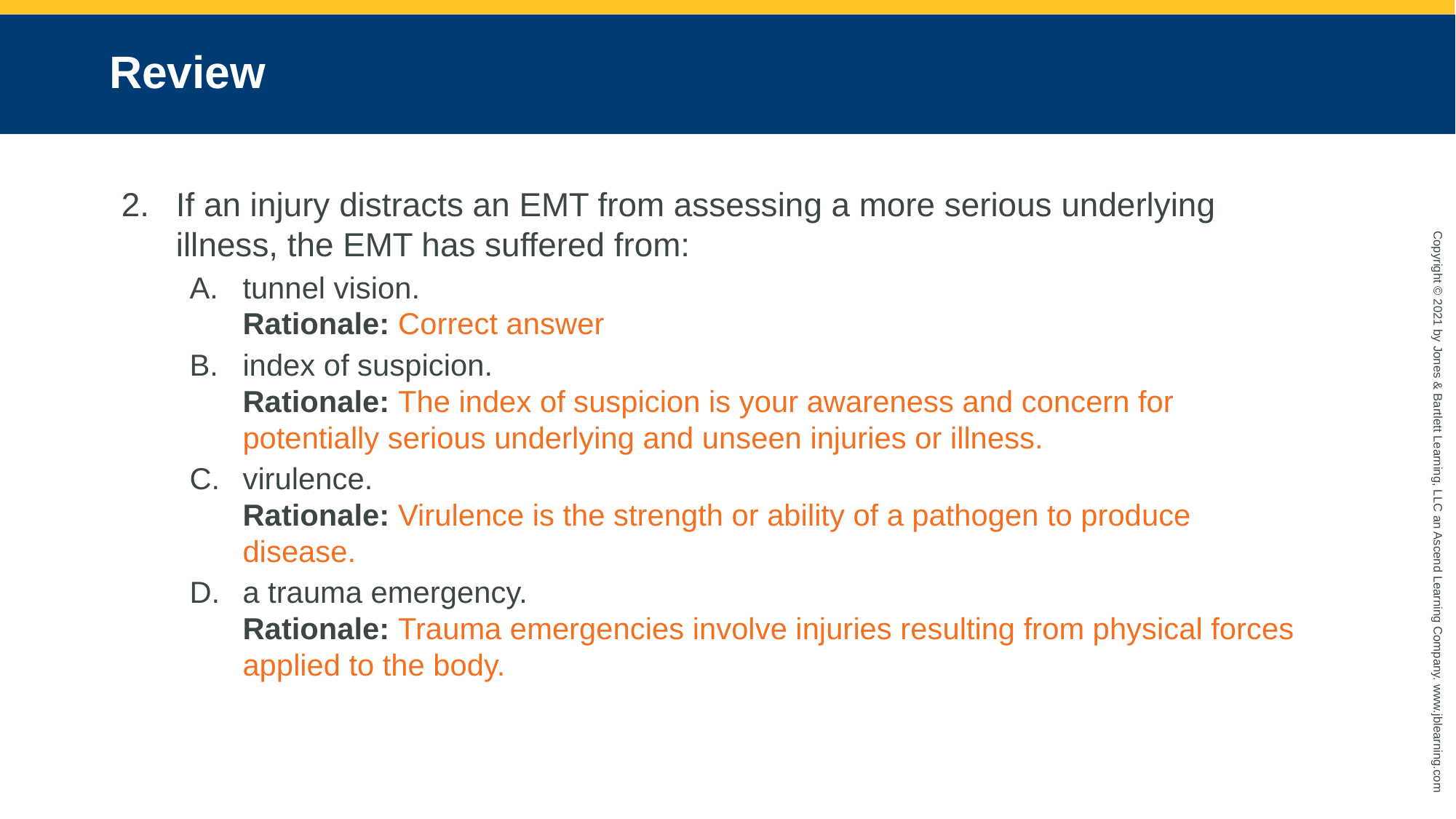

# Review
If an injury distracts an EMT from assessing a more serious underlying illness, the EMT has suffered from:
tunnel vision.
Rationale: Correct answer
index of suspicion.
Rationale: The index of suspicion is your awareness and concern for potentially serious underlying and unseen injuries or illness.
virulence.
Rationale: Virulence is the strength or ability of a pathogen to produce disease.
a trauma emergency.
Rationale: Trauma emergencies involve injuries resulting from physical forces applied to the body.